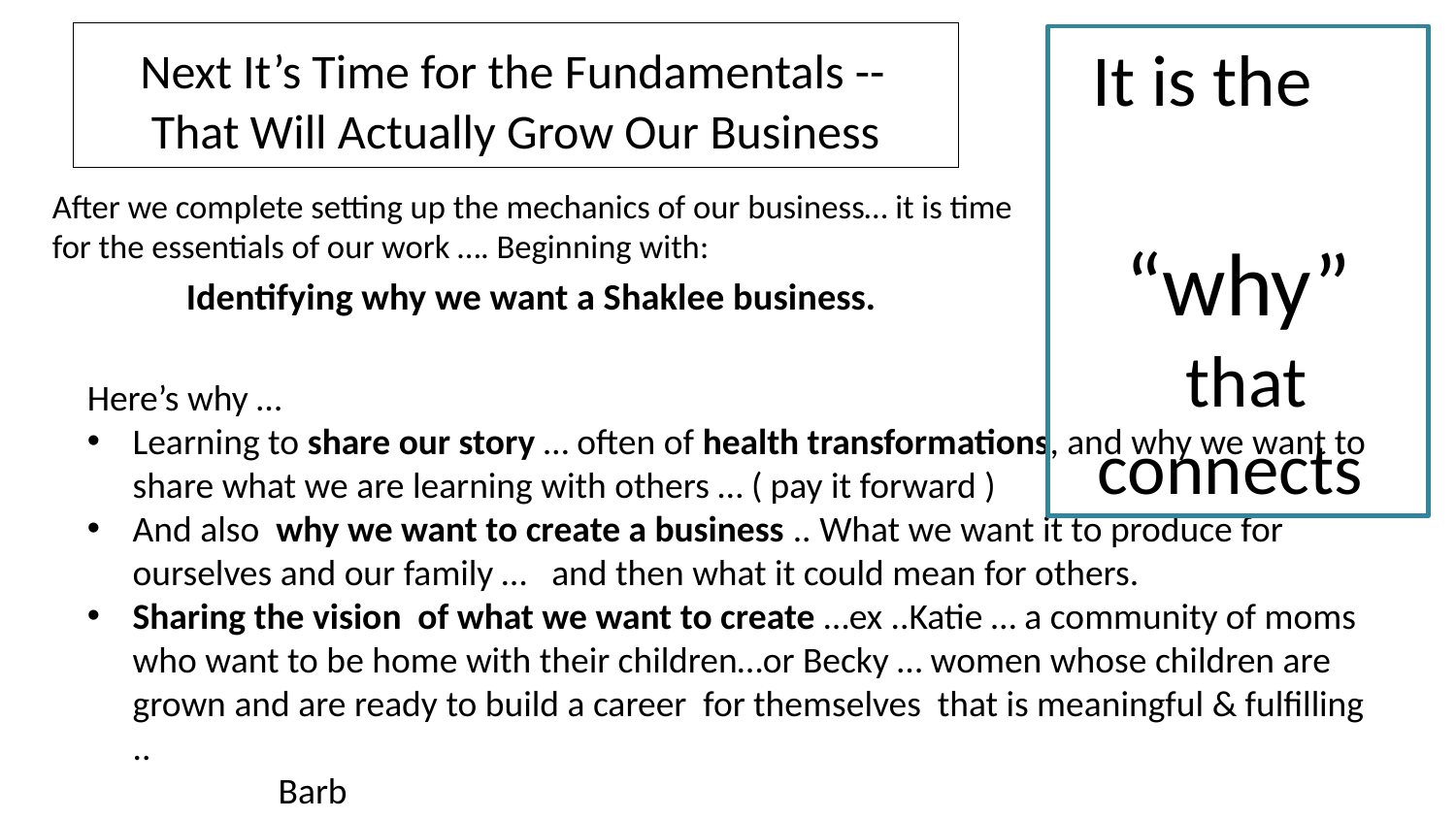

# Next It’s Time for the Fundamentals --		That Will Actually Grow Our Business
It is the 		“why”
 that connects
After we complete setting up the mechanics of our business… it is time for the essentials of our work …. Beginning with:
 		Identifying why we want a Shaklee business.

Here’s why …
Learning to share our story … often of health transformations, and why we want to share what we are learning with others … ( pay it forward )
And also  why we want to create a business .. What we want it to produce for ourselves and our family …   and then what it could mean for others.
Sharing the vision  of what we want to create …ex ..Katie … a community of moms  who want to be home with their children…or Becky … women whose children are grown and are ready to build a career  for themselves  that is meaningful & fulfilling ..    									Barb